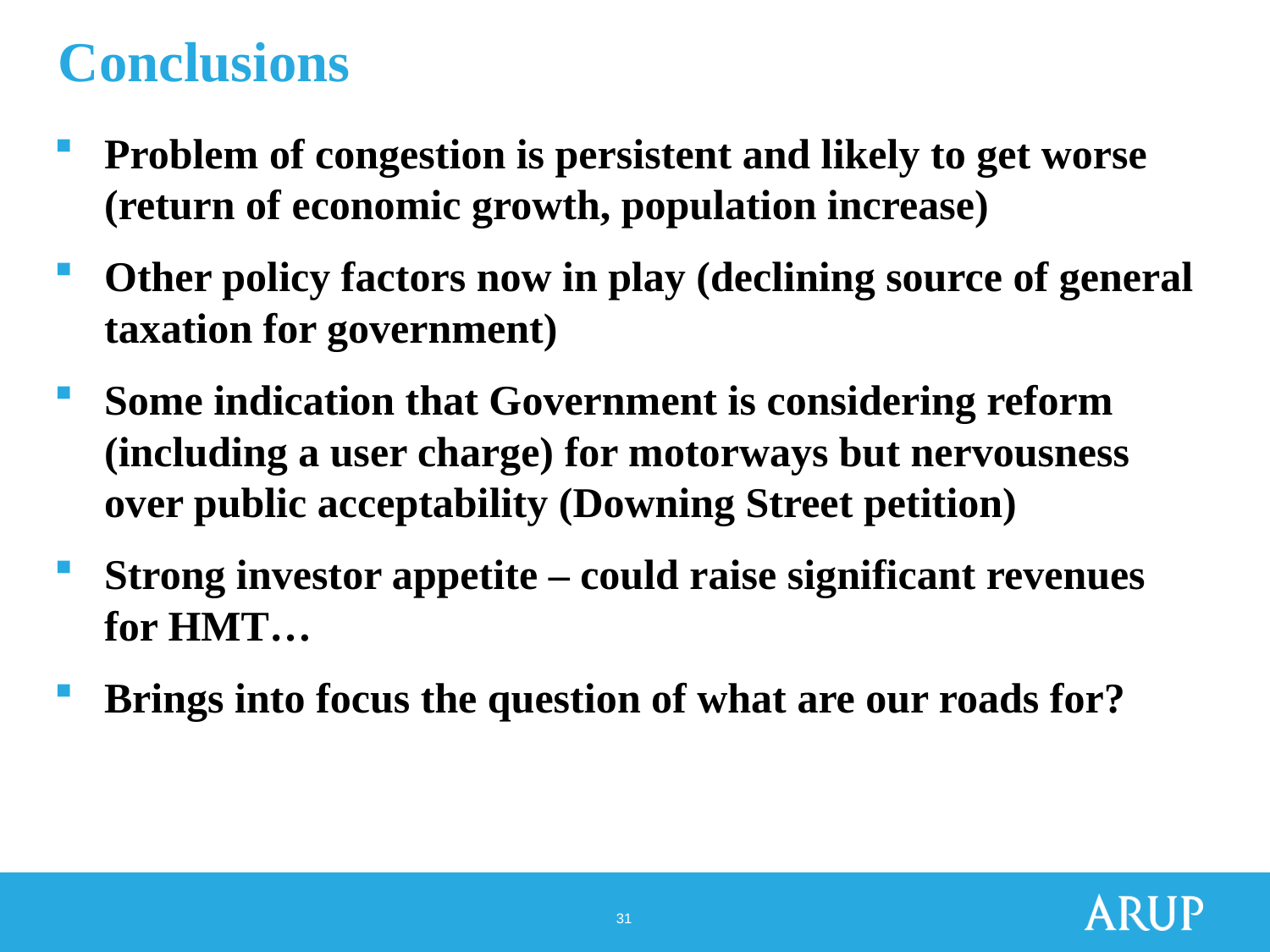

# Conclusions
Problem of congestion is persistent and likely to get worse (return of economic growth, population increase)
Other policy factors now in play (declining source of general taxation for government)
Some indication that Government is considering reform (including a user charge) for motorways but nervousness over public acceptability (Downing Street petition)
Strong investor appetite – could raise significant revenues for HMT…
Brings into focus the question of what are our roads for?